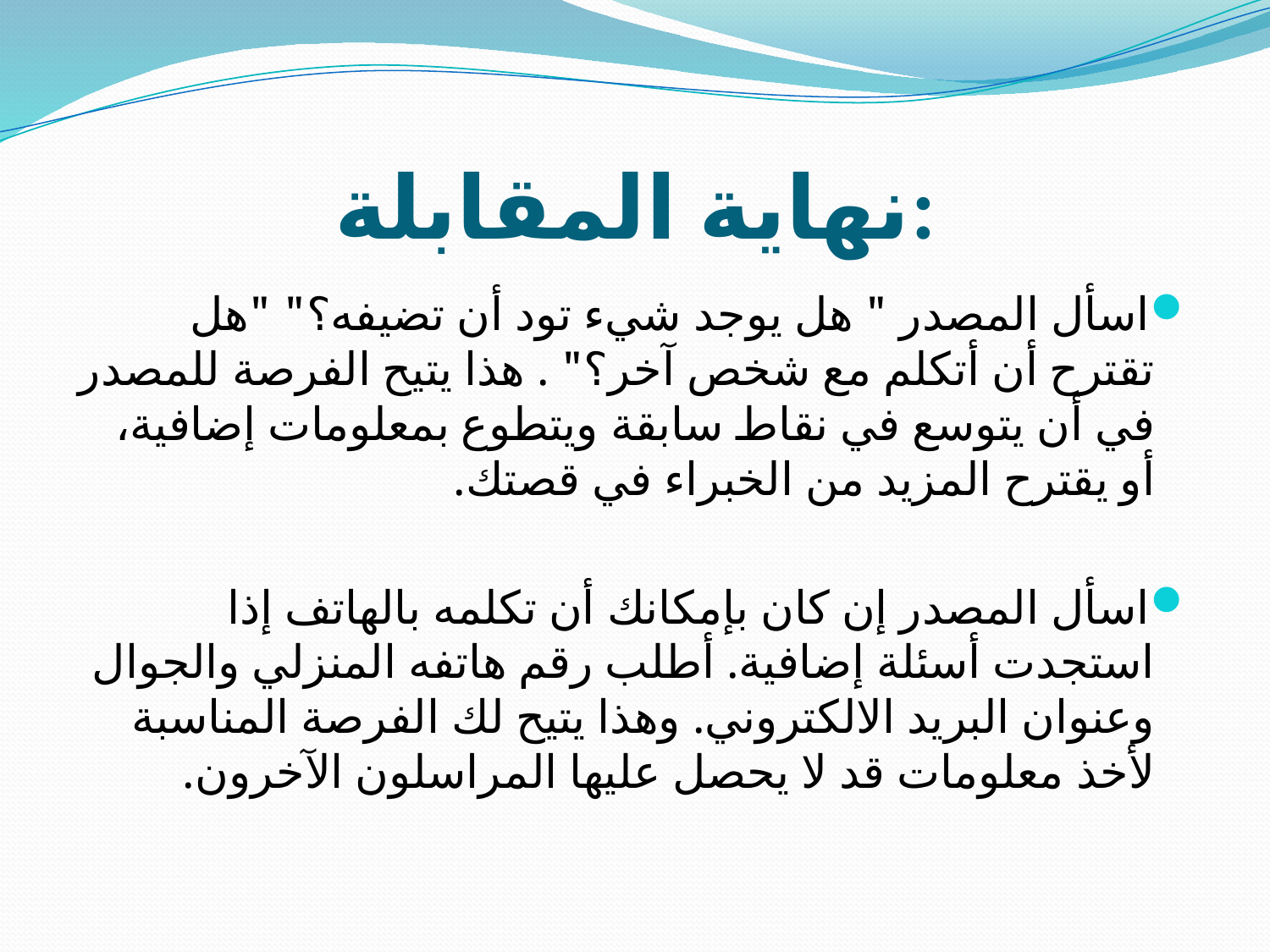

# نهاية المقابلة:
اسأل المصدر " هل يوجد شيء تود أن تضيفه؟" "هل تقترح أن أتكلم مع شخص آخر؟" . هذا يتيح الفرصة للمصدر في أن يتوسع في نقاط سابقة ويتطوع بمعلومات إضافية، أو يقترح المزيد من الخبراء في قصتك.

اسأل المصدر إن كان بإمكانك أن تكلمه بالهاتف إذا استجدت أسئلة إضافية. أطلب رقم هاتفه المنزلي والجوال وعنوان البريد الالكتروني. وهذا يتيح لك الفرصة المناسبة لأخذ معلومات قد لا يحصل عليها المراسلون الآخرون.